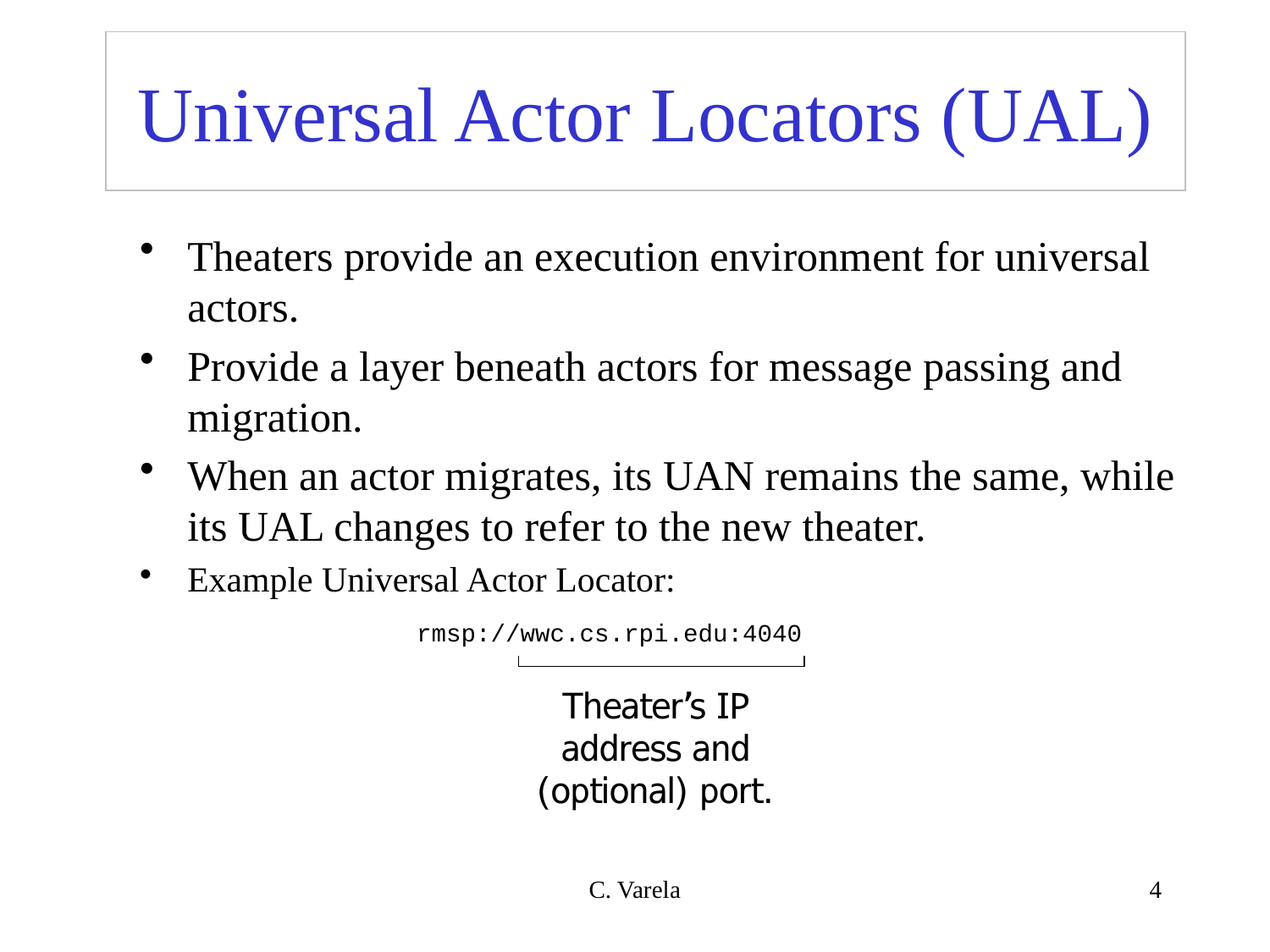

# Universal Actor Locators (UAL)
Theaters provide an execution environment for universal actors.
Provide a layer beneath actors for message passing and migration.
When an actor migrates, its UAN remains the same, while its UAL changes to refer to the new theater.
Example Universal Actor Locator:
                        rmsp://wwc.cs.rpi.edu:4040

Theater’s IP address and (optional) port.
C. Varela
4